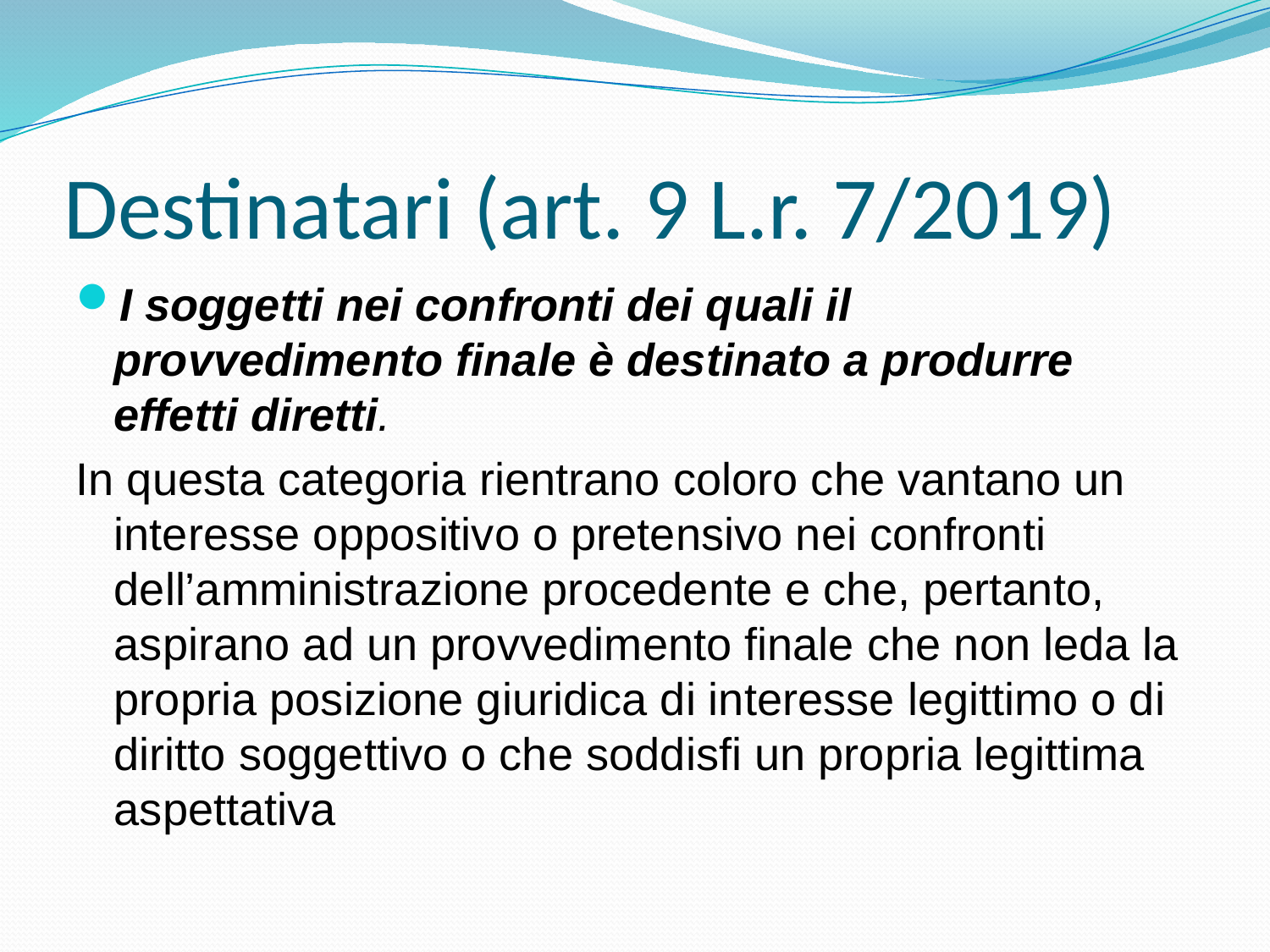

# Destinatari (art. 9 L.r. 7/2019)
I soggetti nei confronti dei quali il provvedimento finale è destinato a produrre effetti diretti.
In questa categoria rientrano coloro che vantano un interesse oppositivo o pretensivo nei confronti dell’amministrazione procedente e che, pertanto, aspirano ad un provvedimento finale che non leda la propria posizione giuridica di interesse legittimo o di diritto soggettivo o che soddisfi un propria legittima aspettativa